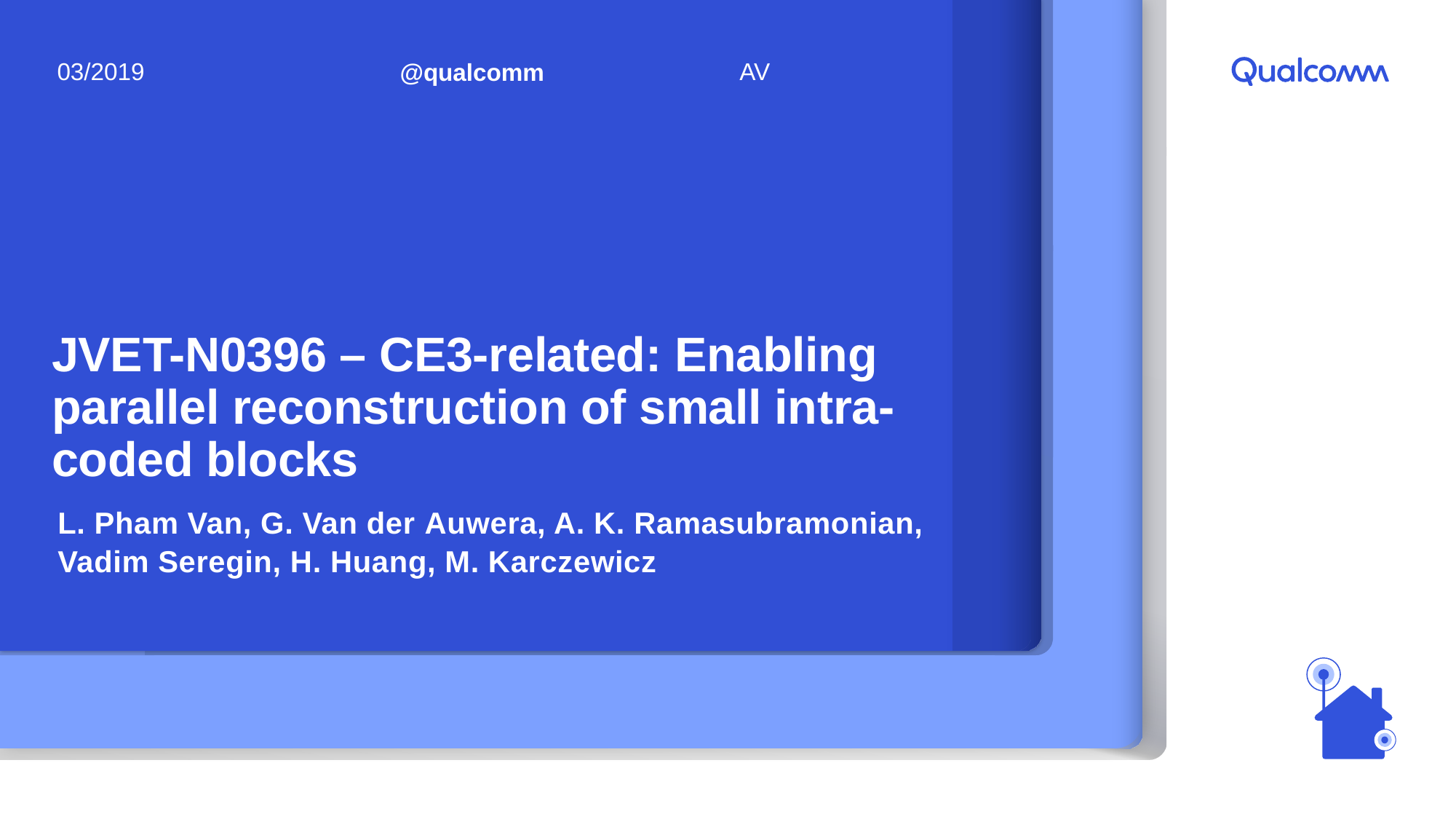

AV
03/2019
@qualcomm
# JVET-N0396 – CE3-related: Enabling parallel reconstruction of small intra-coded blocks
L. Pham Van, G. Van der Auwera, A. K. Ramasubramonian, Vadim Seregin, H. Huang, M. Karczewicz